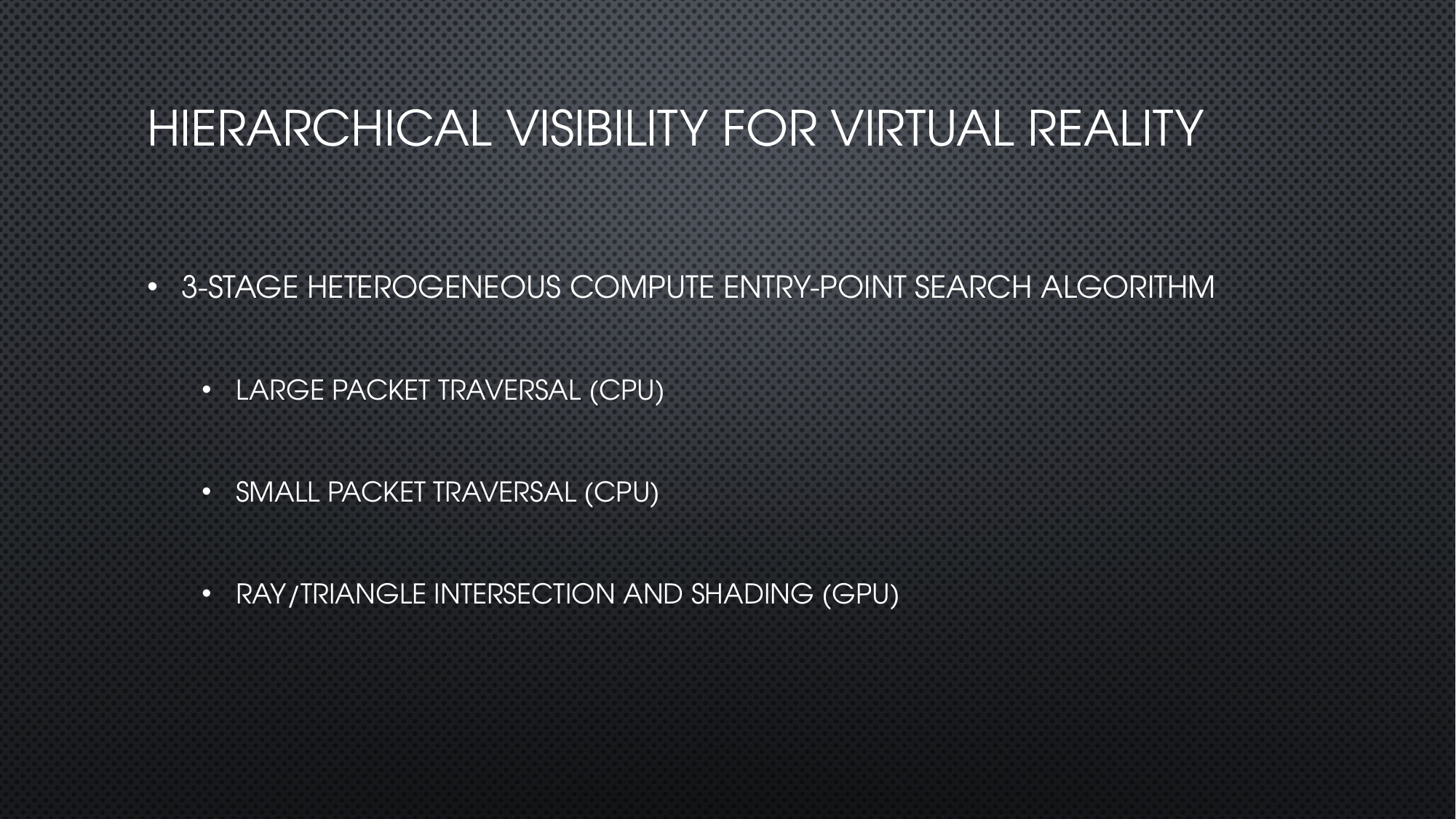

# Hierarchical Visibility for Virtual Reality
3-stage Heterogeneous compute entry-point search algorithm

Large packet traversal (CPU)

Small packet traversal (CPU)

Ray/triangle intersection And Shading (GPU)